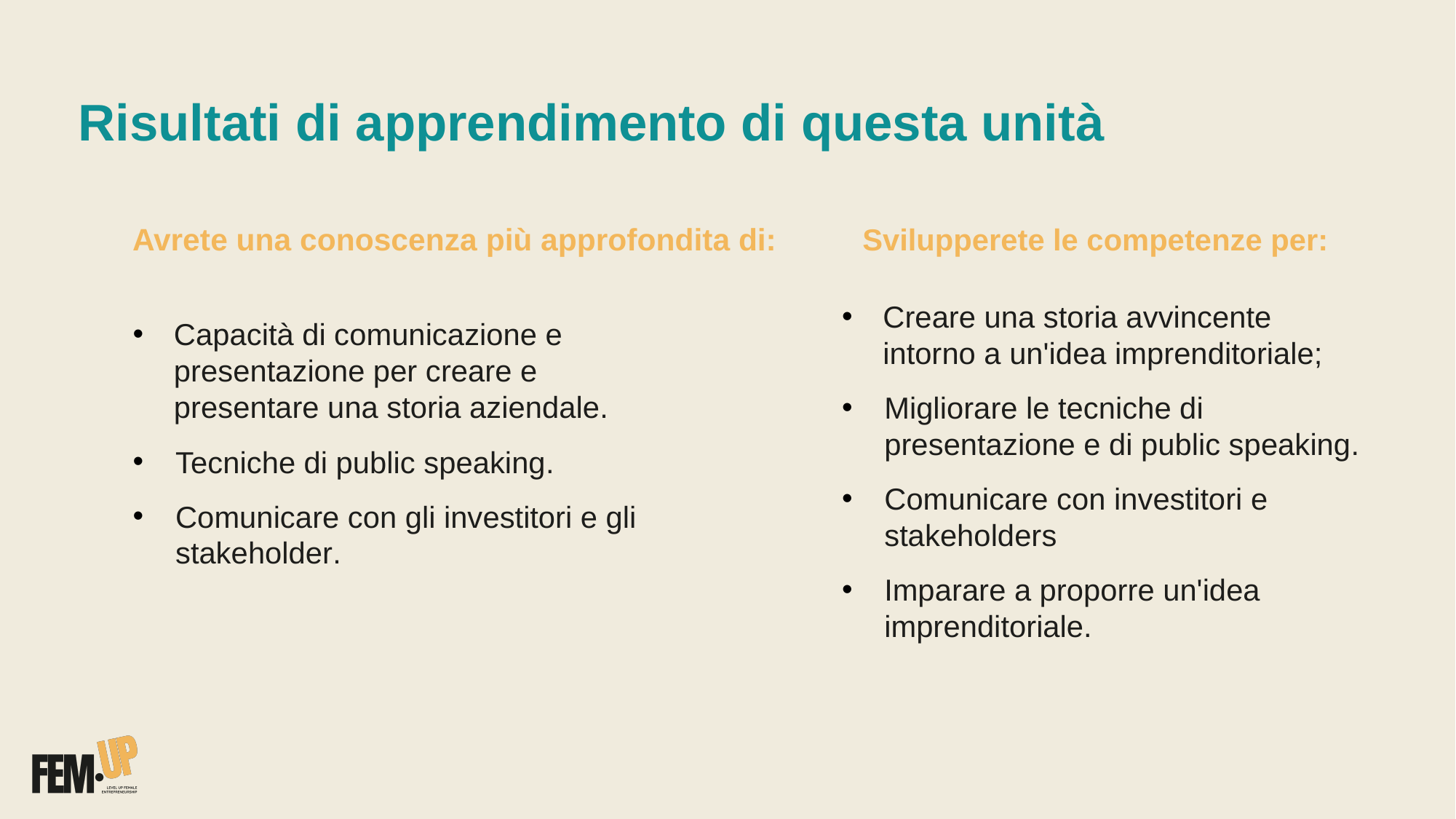

# Risultati di apprendimento di questa unità
Avrete una conoscenza più approfondita di:
Svilupperete le competenze per:

Creare una storia avvincente intorno a un'idea imprenditoriale;
Migliorare le tecniche di presentazione e di public speaking.
Comunicare con investitori e stakeholders
Imparare a proporre un'idea imprenditoriale.

Capacità di comunicazione e presentazione per creare e presentare una storia aziendale.
Tecniche di public speaking.
Comunicare con gli investitori e gli stakeholder.